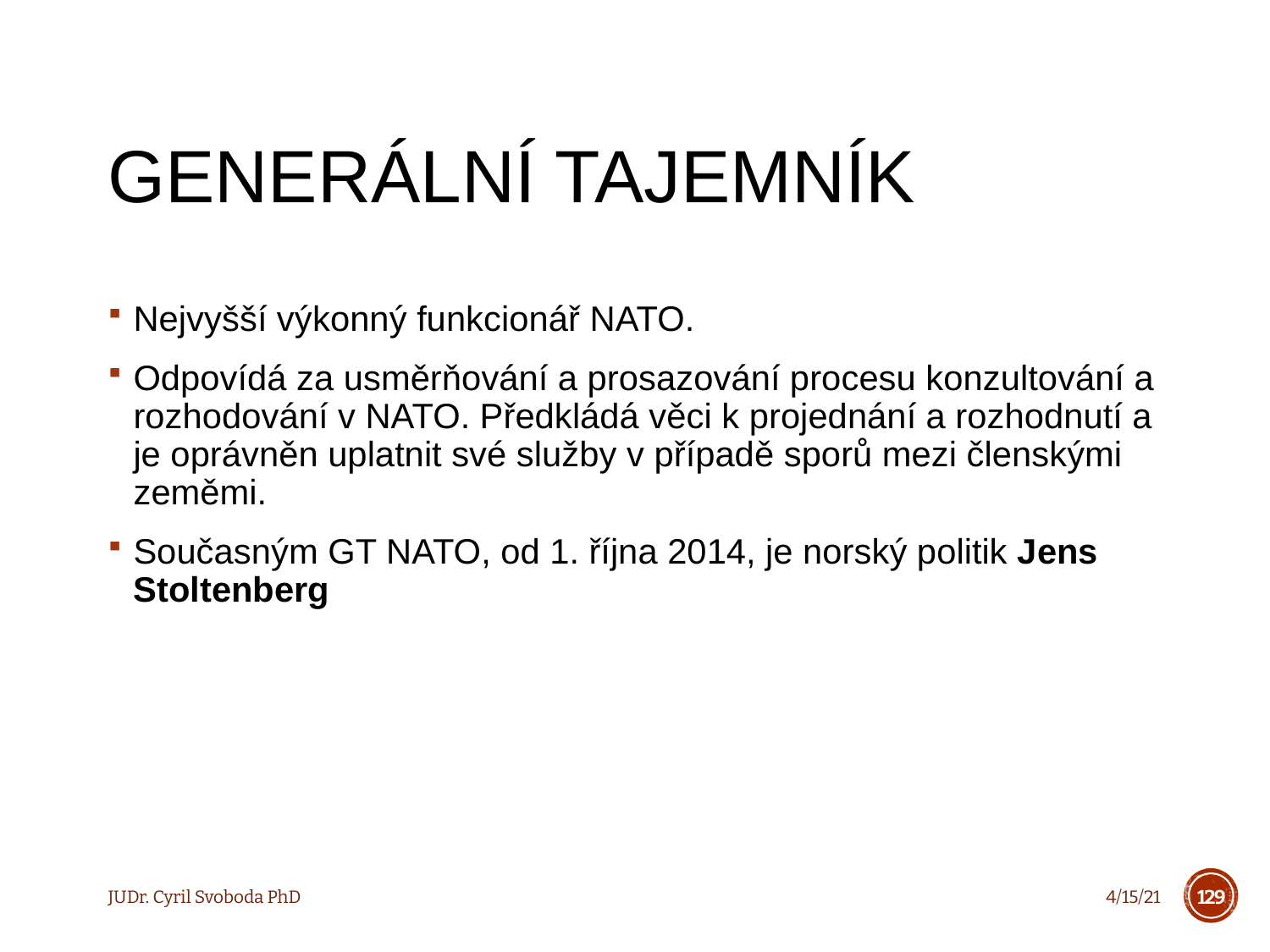

# Generální tajemník
Nejvyšší výkonný funkcionář NATO.
Odpovídá za usměrňování a prosazování procesu konzultování a rozhodování v NATO. Předkládá věci k projednání a rozhodnutí a je oprávněn uplatnit své služby v případě sporů mezi členskými zeměmi.
Současným GT NATO, od 1. října 2014, je norský politik Jens Stoltenberg
JUDr. Cyril Svoboda PhD
4/15/21
129